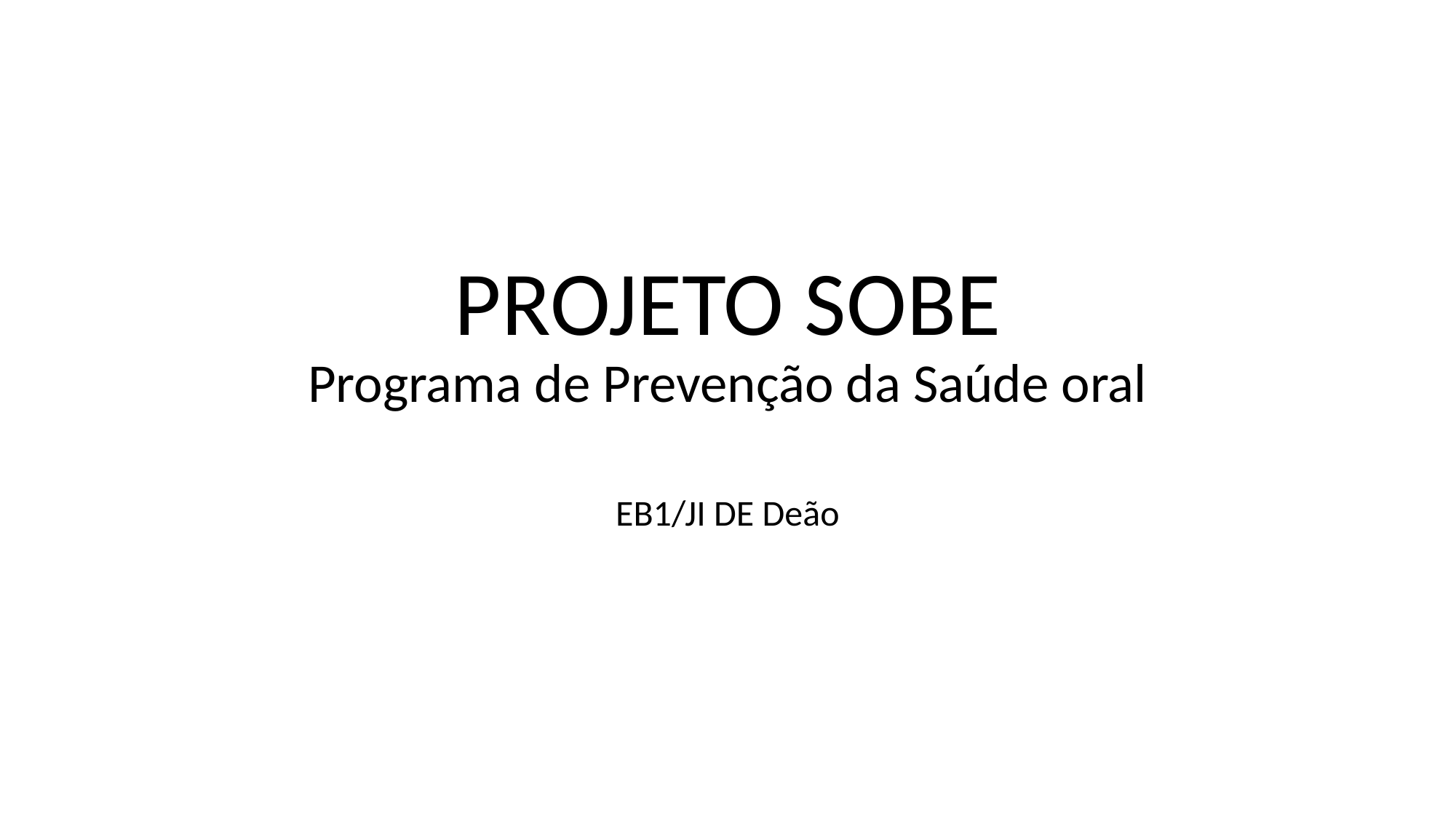

# PROJETO SOBE Programa de Prevenção da Saúde oral

EB1/JI DE Deão